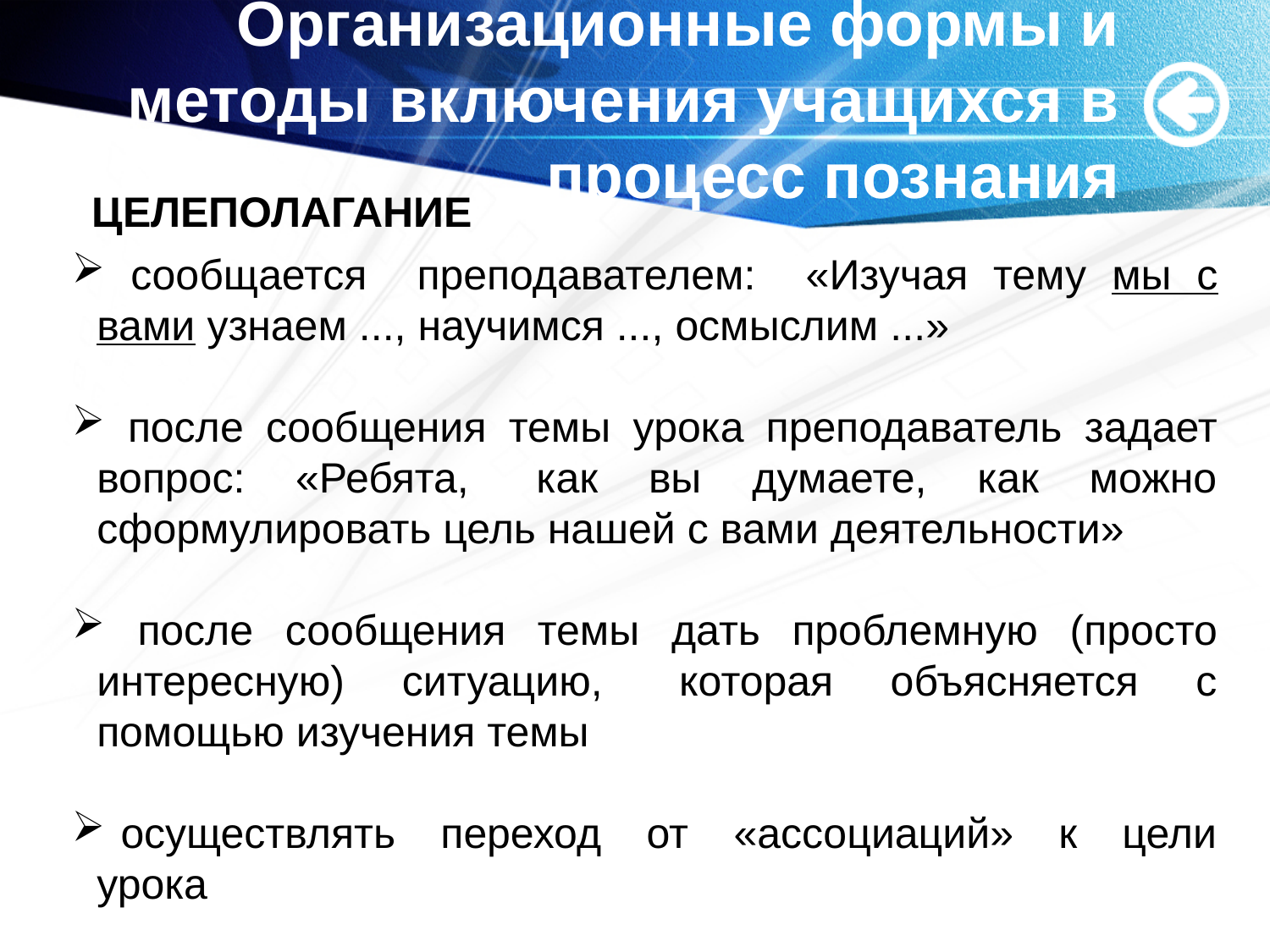

# Организационные формы и методы включения учащихся в процесс познания
Целеполагание
 сообщается  преподавателем:  «Изучая тему мы с вами узнаем ..., научимся ..., осмыслим ...»

 после сообщения темы урока преподаватель задает вопрос:   «Ребята,    как   вы   думаете,   как   можно сформулировать цель нашей с вами деятельности»

 после сообщения темы дать проблемную (просто интересную)   ситуацию,    которая   объясняется   с помощью изучения темы

 осуществлять   переход   от   «ассоциаций»   к   цели урока